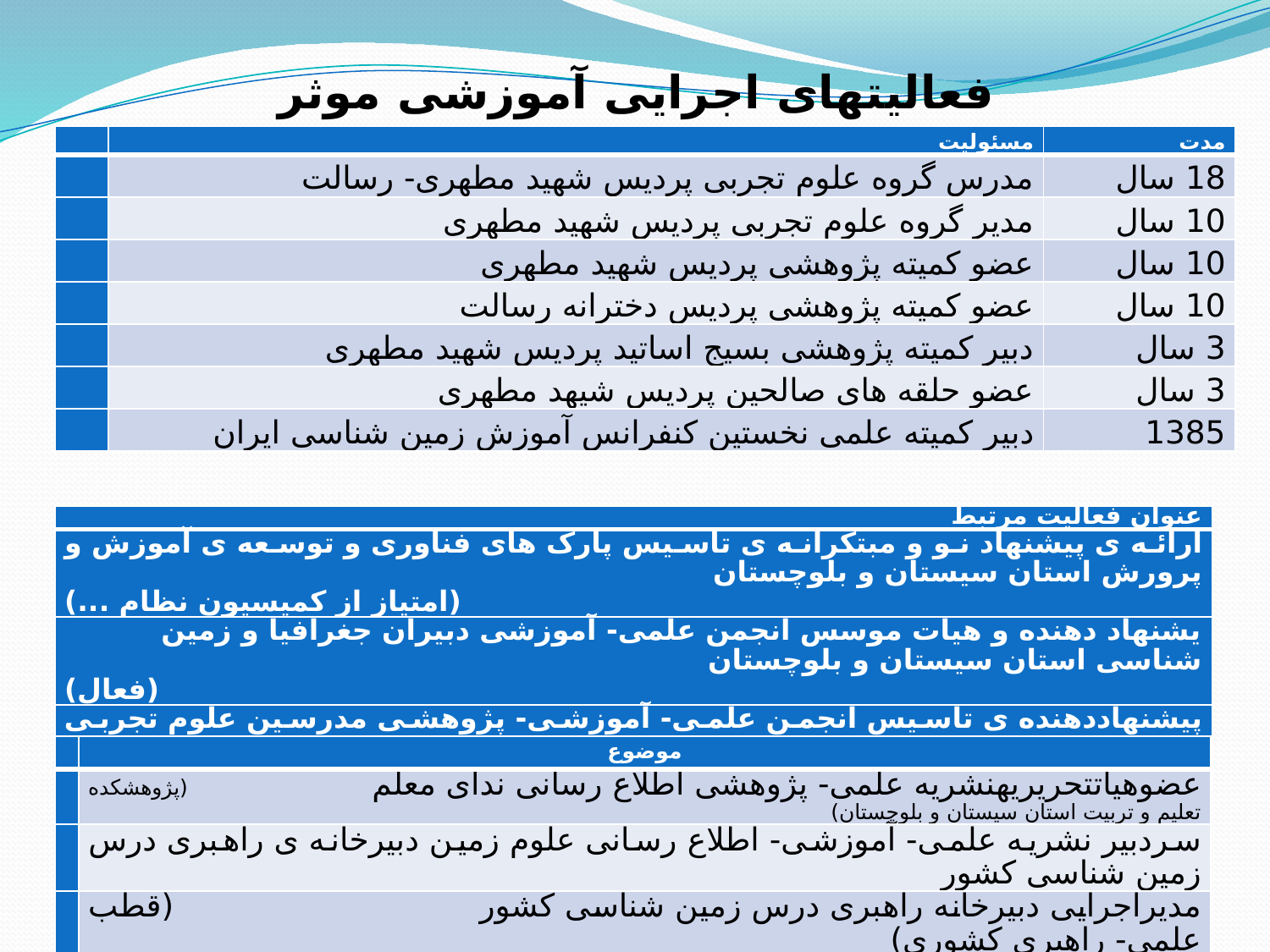

فعالیتهای اجرایی آموزشی موثر

|  | مسئولیت | مدت |
| --- | --- | --- |
|  | مدرس گروه علوم تجربی پردیس شهید مطهری- رسالت | 18 سال |
|  | مدیر گروه علوم تجربی پردیس شهید مطهری | 10 سال |
|  | عضو کمیته پژوهشی پردیس شهید مطهری | 10 سال |
|  | عضو کمیته پژوهشی پردیس دخترانه رسالت | 10 سال |
|  | دبیر کمیته پژوهشی بسیج اساتید پردیس شهید مطهری | 3 سال |
|  | عضو حلقه های صالحین پردیس شیهد مطهری | 3 سال |
|  | دبیر کمیته علمی نخستین کنفرانس آموزش زمین شناسی ایران | 1385 |
| عنوان فعالیت مرتبط |
| --- |
| ارائه ی پیشنهاد نو و مبتکرانه ی تاسیس پارک های فناوری و توسعه ی آموزش و پرورش استان سیستان و بلوچستان (امتیاز از کمیسیون نظام ...) |
| یشنهاد دهنده و هیات موسس انجمن علمی- آموزشی دبیران جغرافیا و زمین شناسی استان سیستان و بلوچستان (فعال) |
| پیشنهاددهنده ی تاسیس انجمن علمی- آموزشی- پژوهشی مدرسین علوم تجربی مراکز تربیت معلم کشور (درحال کسب مجوز) |
|  | موضوع |
| --- | --- |
|  | عضوهیات­تحریریه­نشریه علمی- پژوهشی اطلاع رسانی ندای معلم (پژوهشکده تعلیم و تربیت استان سیستان و بلوچستان) |
|  | سردبیر نشریه علمی- آموزشی- اطلاع رسانی علوم زمین دبیرخانه ی راهبری درس زمین شناسی کشور |
|  | مدیراجرایی دبیرخانه راهبری درس زمین شناسی کشور (قطب علمی- راهبری کشوری) |
|  | مدیرداخلی نشریه علمی- پژوهشی اطلاع­رسانی ندای­معلم (پژوهشکده تعلیم و تربیت استان سیستان و بلوچستان) |